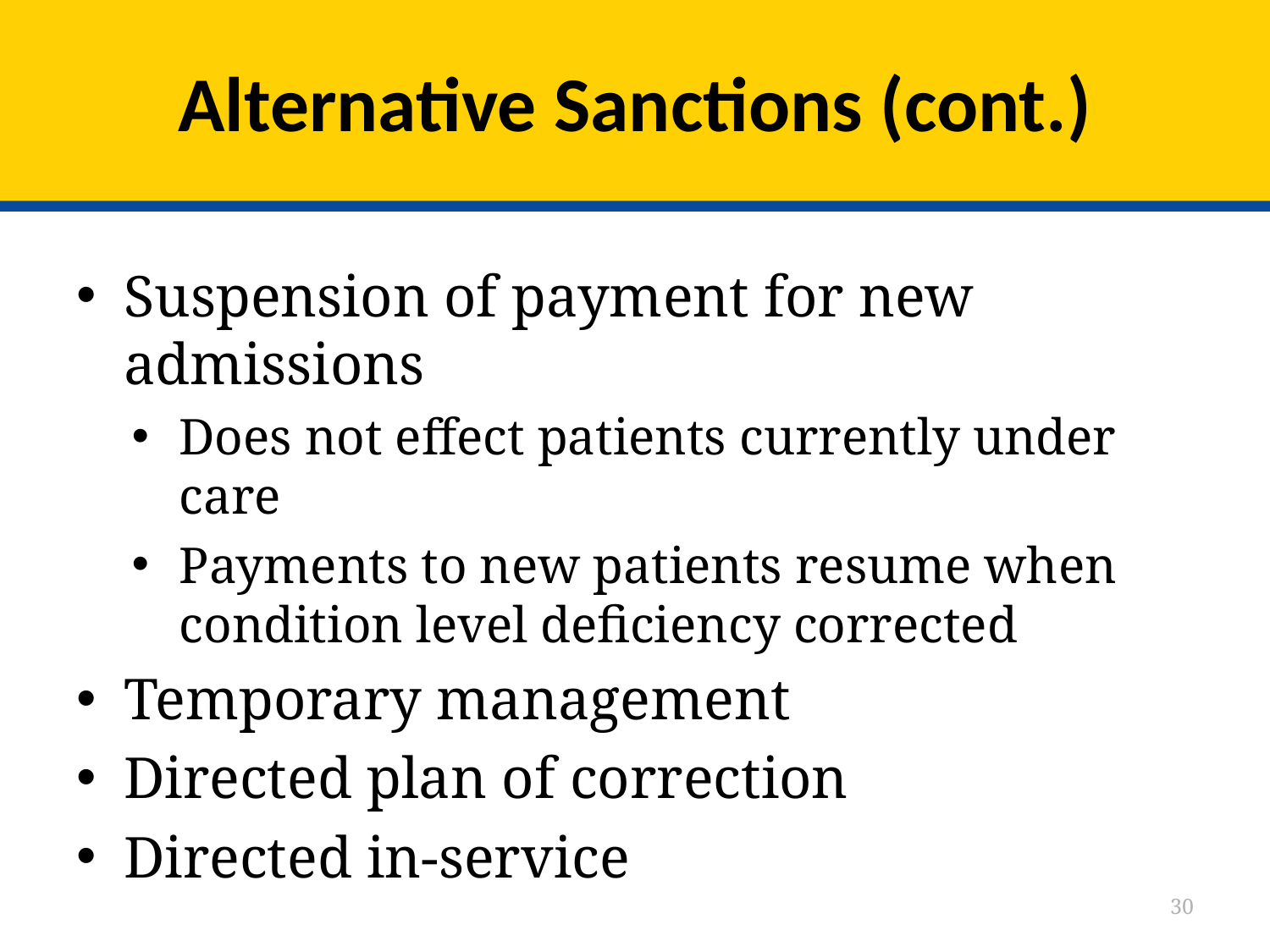

# Alternative Sanctions (cont.)
Suspension of payment for new admissions
Does not effect patients currently under care
Payments to new patients resume when condition level deficiency corrected
Temporary management
Directed plan of correction
Directed in-service
30